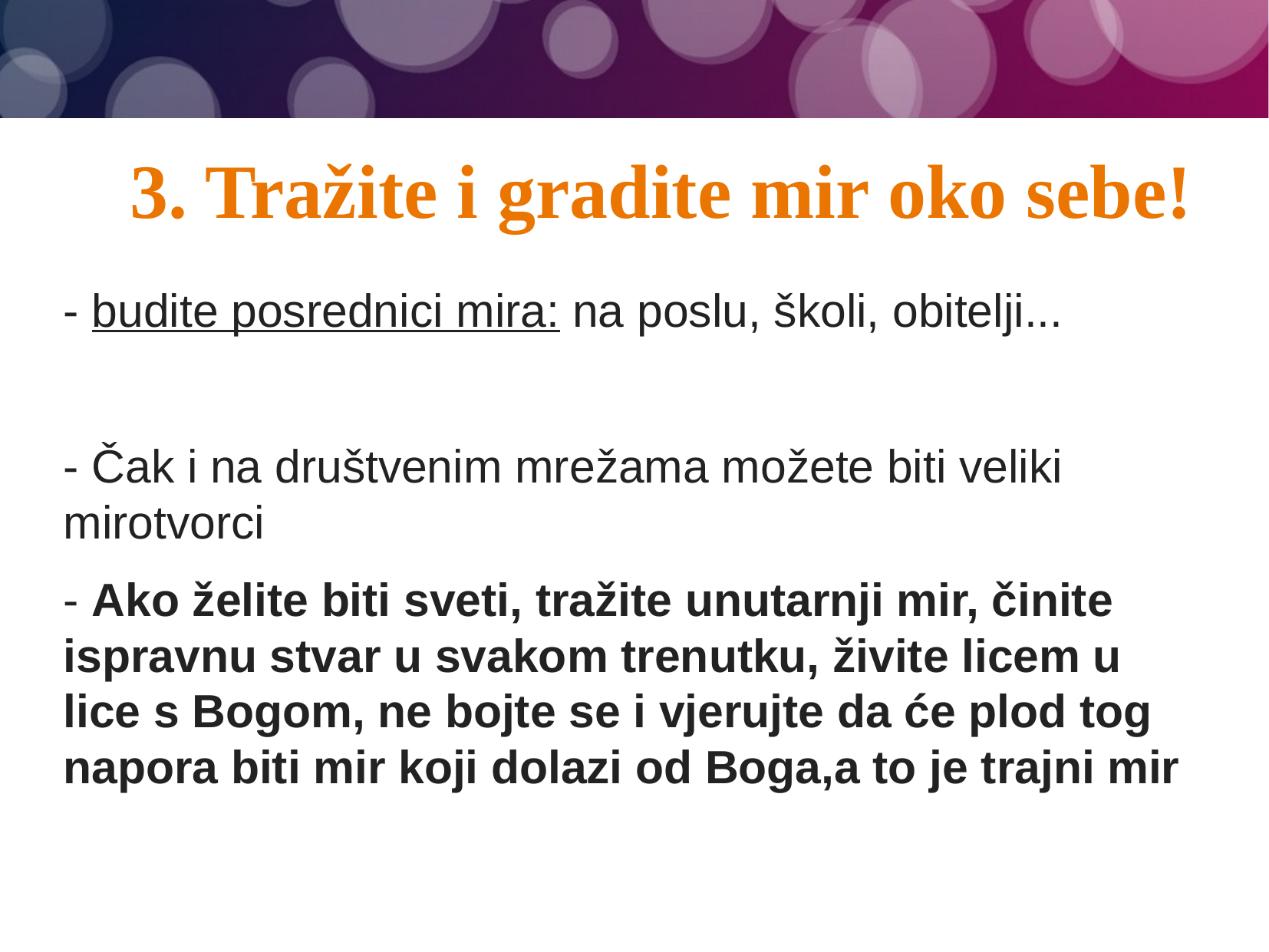

# 3. Tražite i gradite mir oko sebe!
- budite posrednici mira: na poslu, školi, obitelji...

- Čak i na društvenim mrežama možete biti veliki mirotvorci
- Ako želite biti sveti, tražite unutarnji mir, činite ispravnu stvar u svakom trenutku, živite licem u lice s Bogom, ne bojte se i vjerujte da će plod tog napora biti mir koji dolazi od Boga,a to je trajni mir